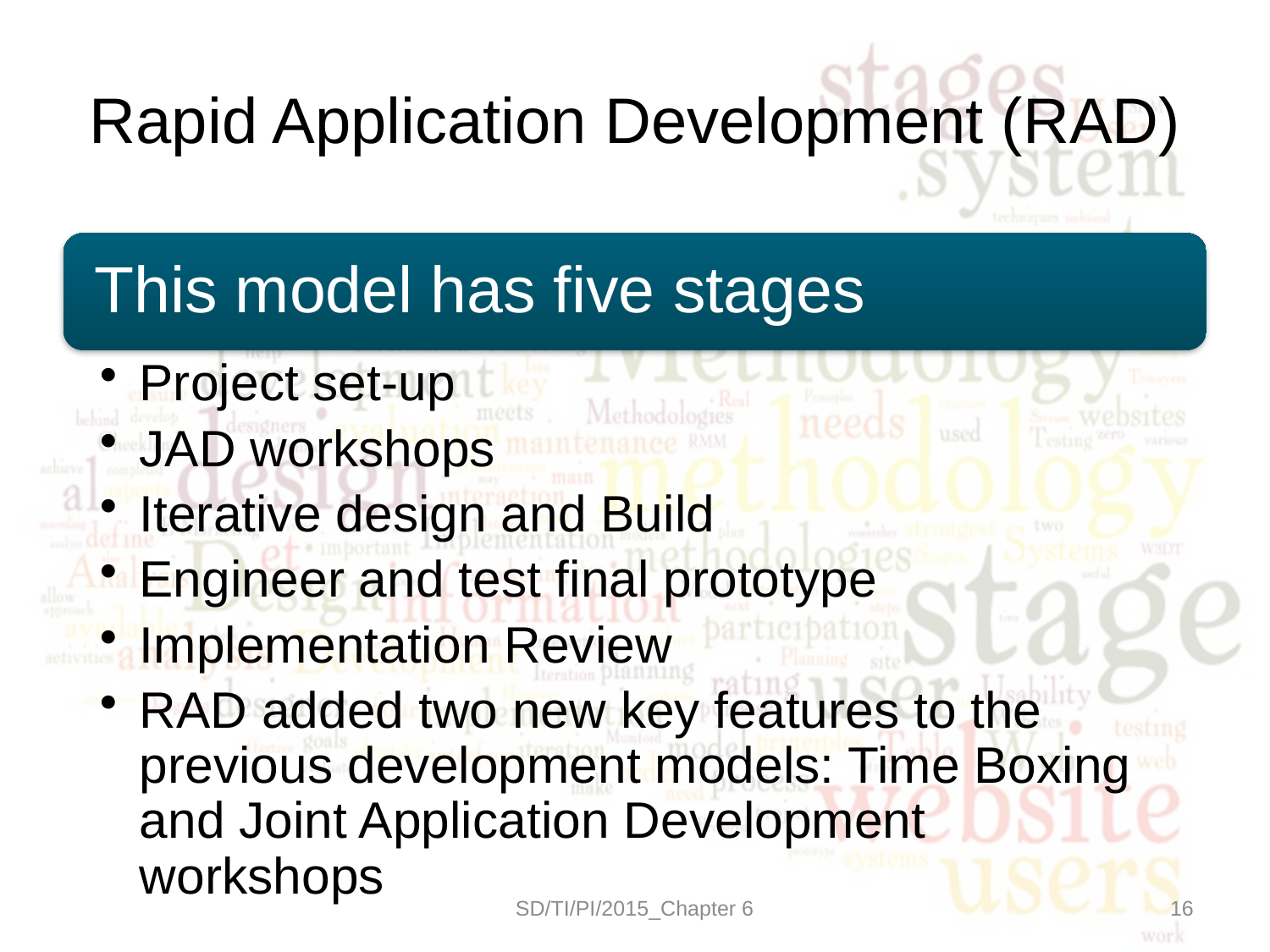

# Rapid Application Development (RAD)
This model has five stages
Project set-up
JAD workshops
Iterative design and Build
Engineer and test final prototype
Implementation Review
RAD added two new key features to the previous development models: Time Boxing and Joint Application Development workshops
SD/TI/PI/2015_Chapter 6
16